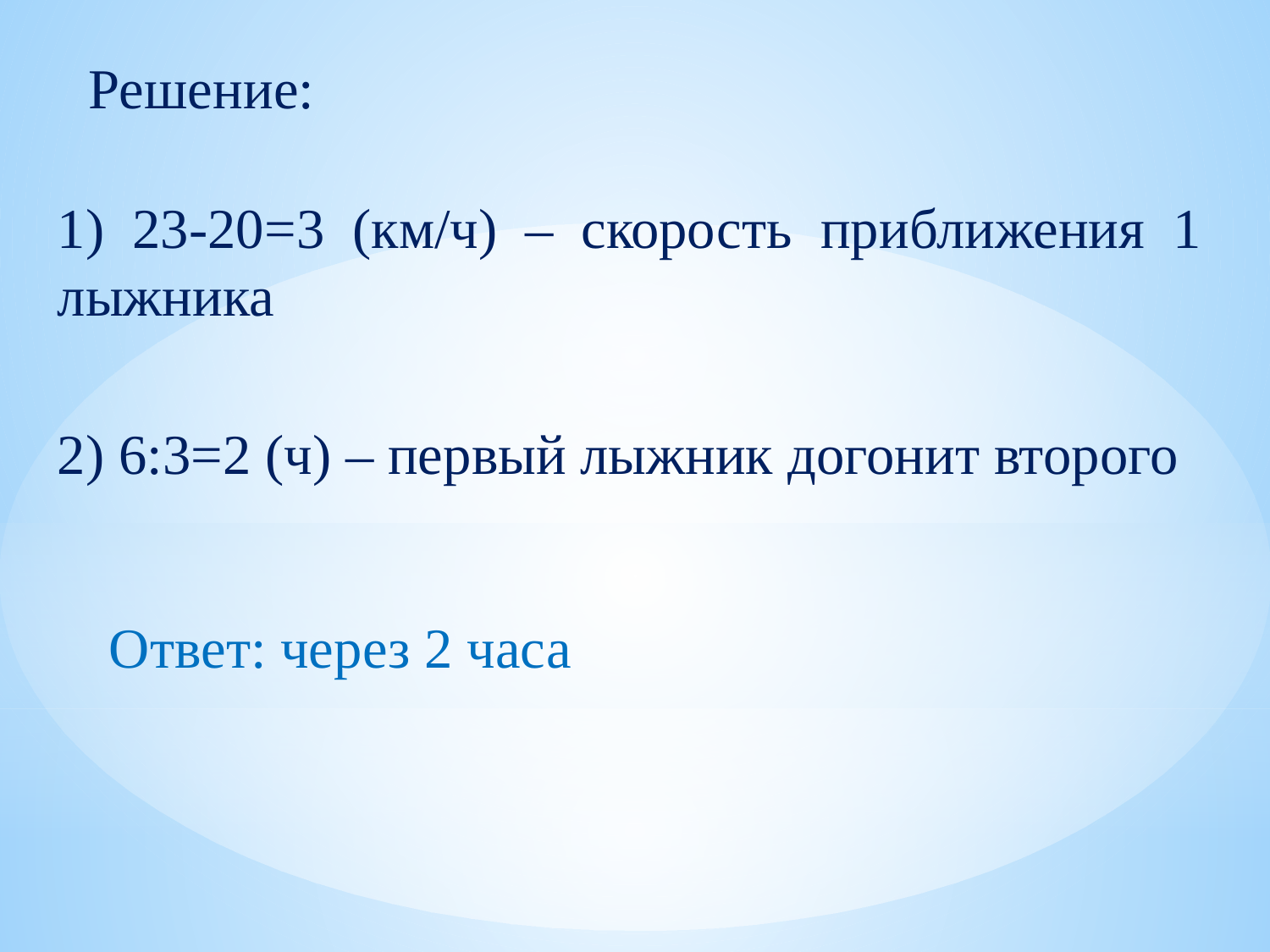

Решение:
1) 23-20=3 (км/ч) – скорость приближения 1 лыжника
2) 6:3=2 (ч) – первый лыжник догонит второго
Ответ: через 2 часа